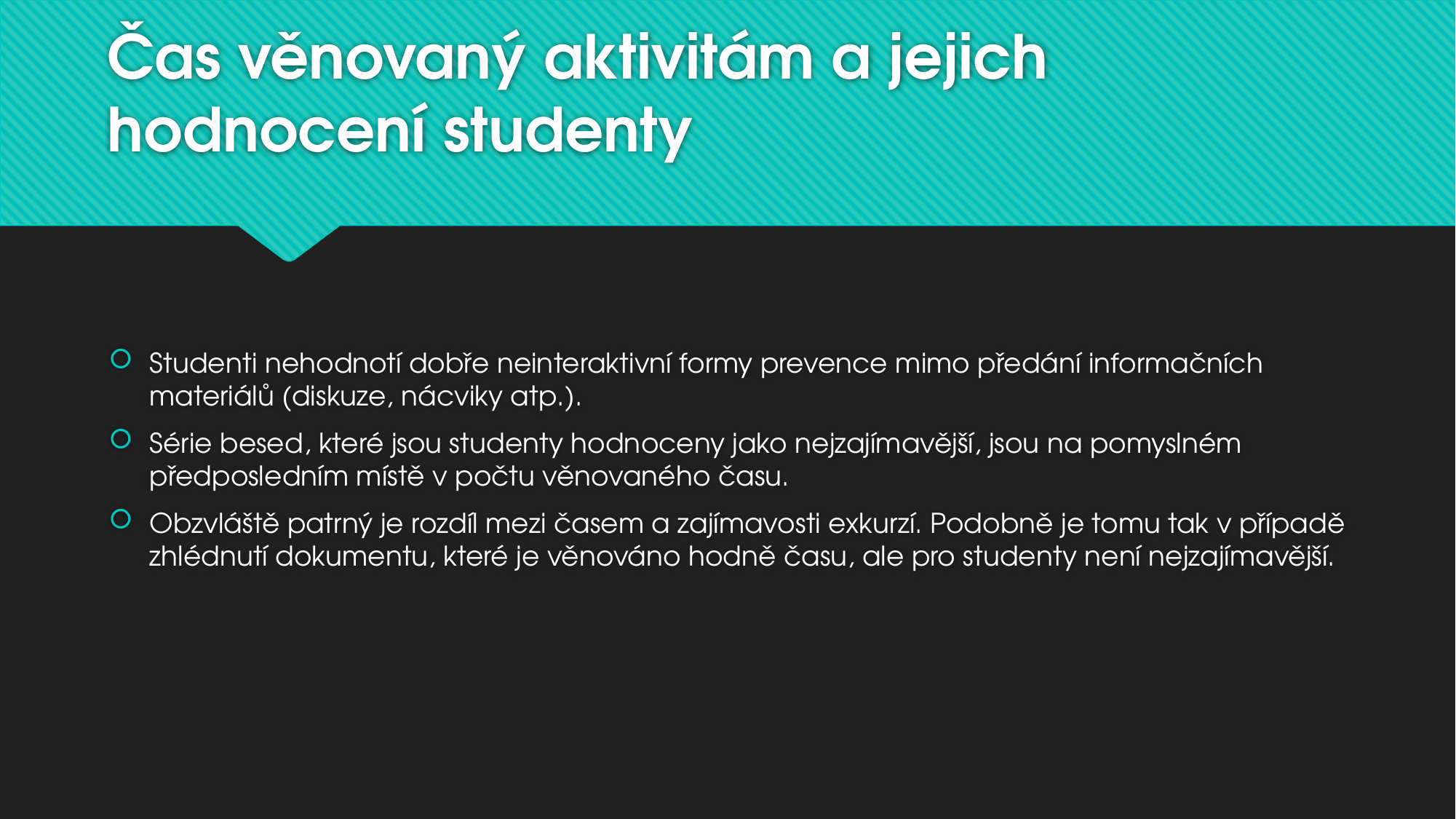

# Čas věnovaný aktivitám a jejich hodnocení studenty
Studenti nehodnotí dobře neinteraktivní formy prevence mimo předání informačních materiálů (diskuze, nácviky atp.).
Série besed, které jsou studenty hodnoceny jako nejzajímavější, jsou na pomyslném předposledním místě v počtu věnovaného času.
Obzvláště patrný je rozdíl mezi časem a zajímavosti exkurzí. Podobně je tomu tak v případě zhlédnutí dokumentu, které je věnováno hodně času, ale pro studenty není nejzajímavější.